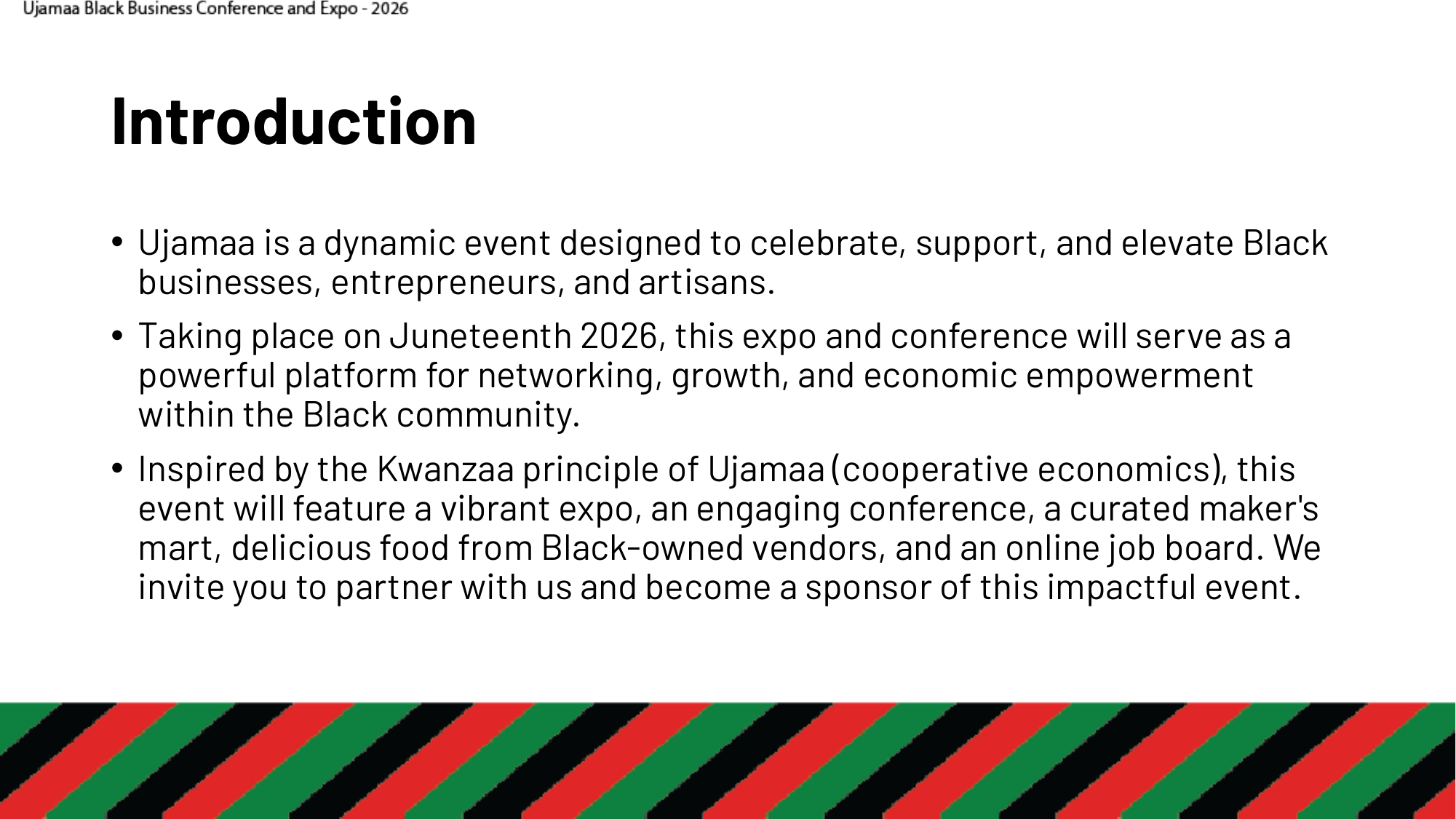

# Introduction
Ujamaa is a dynamic event designed to celebrate, support, and elevate Black businesses, entrepreneurs, and artisans.
Taking place on Juneteenth 2026, this expo and conference will serve as a powerful platform for networking, growth, and economic empowerment within the Black community.
Inspired by the Kwanzaa principle of Ujamaa (cooperative economics), this event will feature a vibrant expo, an engaging conference, a curated maker's mart, delicious food from Black-owned vendors, and an online job board. We invite you to partner with us and become a sponsor of this impactful event.